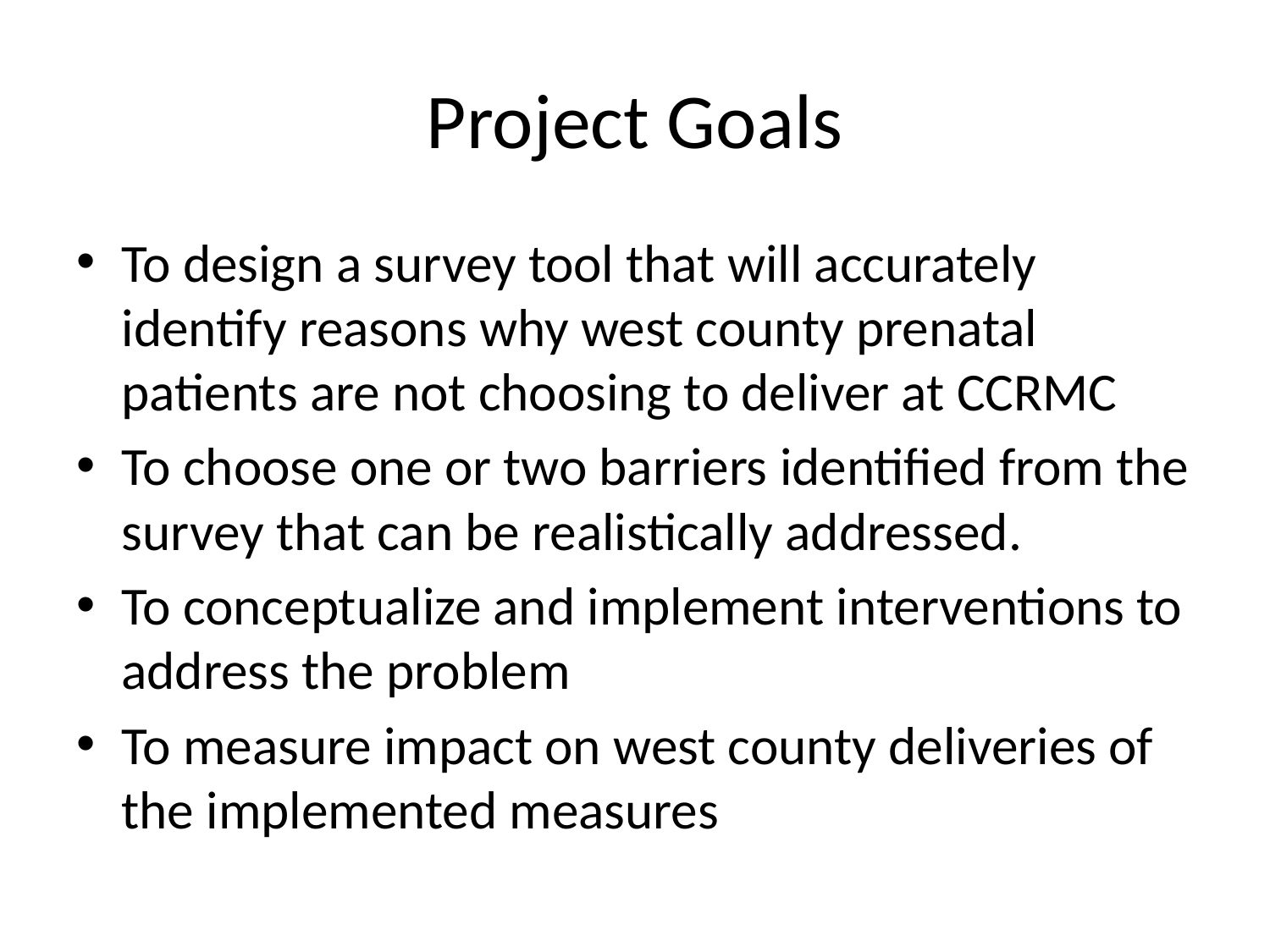

# Project Goals
To design a survey tool that will accurately identify reasons why west county prenatal patients are not choosing to deliver at CCRMC
To choose one or two barriers identified from the survey that can be realistically addressed.
To conceptualize and implement interventions to address the problem
To measure impact on west county deliveries of the implemented measures